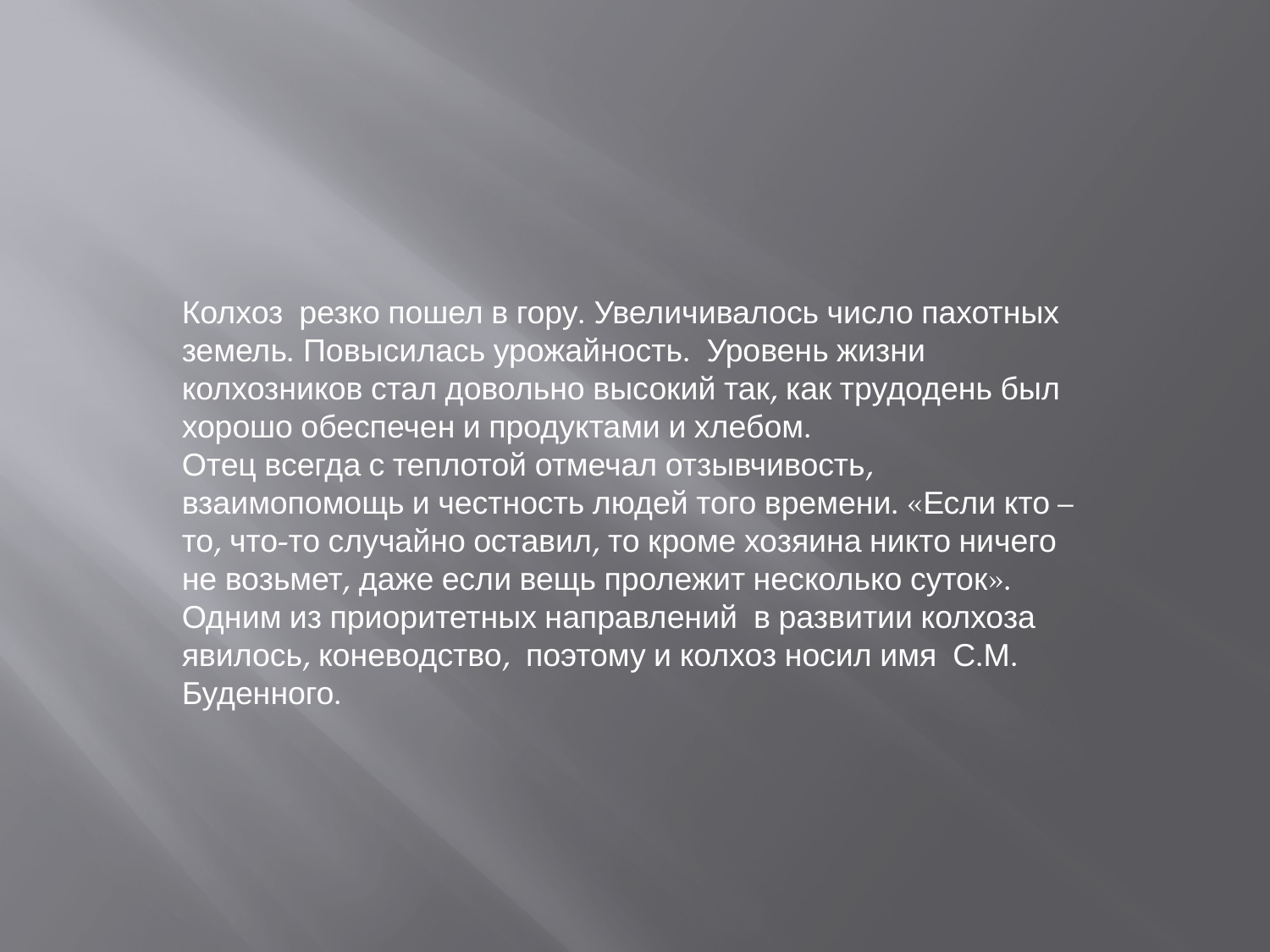

#
Колхоз  резко пошел в гору. Увеличивалось число пахотных земель. Повысилась урожайность.  Уровень жизни колхозников стал довольно высокий так, как трудодень был хорошо обеспечен и продуктами и хлебом.
Отец всегда с теплотой отмечал отзывчивость, взаимопомощь и честность людей того времени. «Если кто – то, что-то случайно оставил, то кроме хозяина никто ничего не возьмет, даже если вещь пролежит несколько суток».
Одним из приоритетных направлений  в развитии колхоза явилось, коневодство,  поэтому и колхоз носил имя  С.М. Буденного.